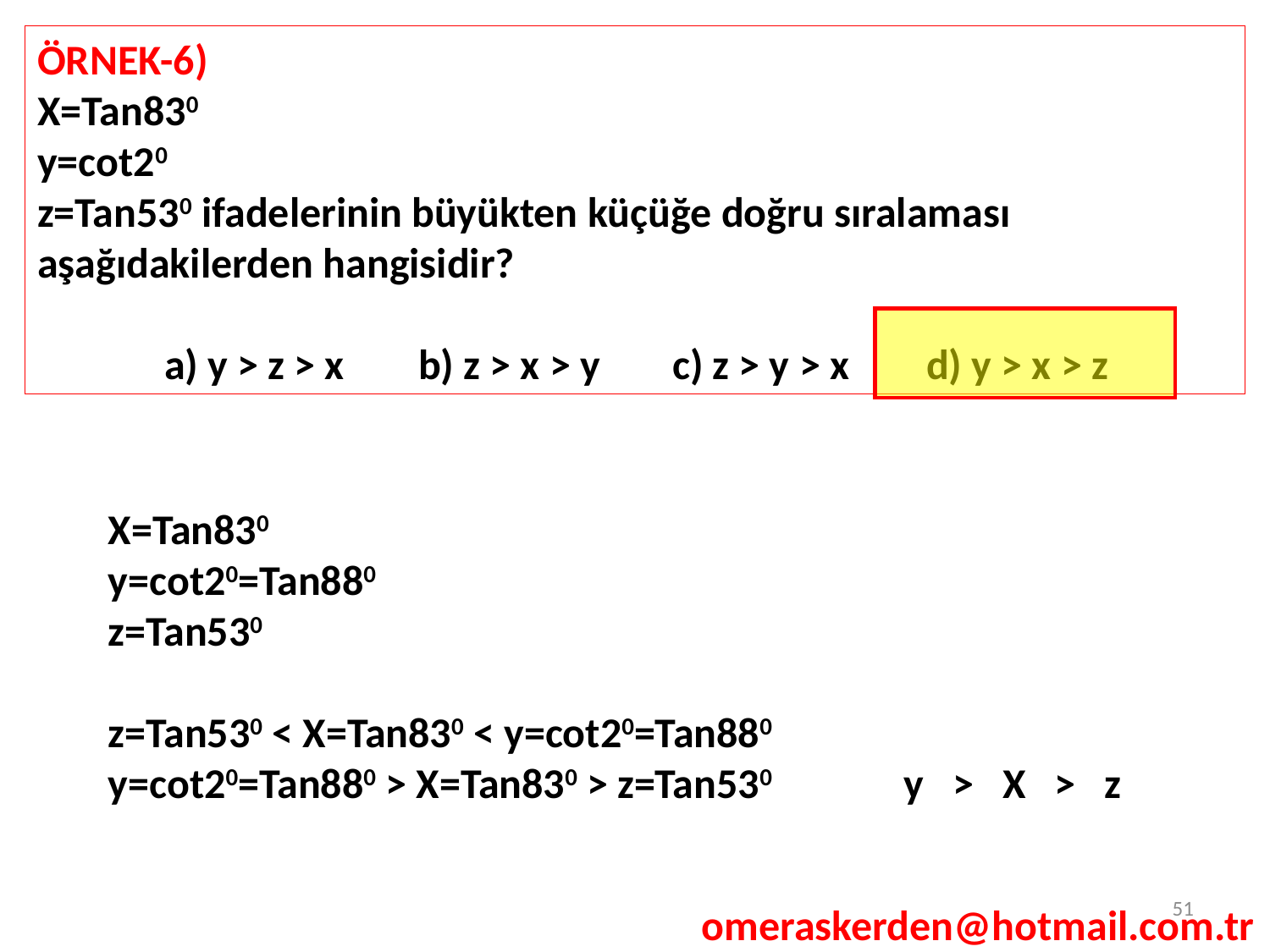

ÖRNEK-6)
X=Tan830
y=cot20
z=Tan530 ifadelerinin büyükten küçüğe doğru sıralaması aşağıdakilerden hangisidir?

	a) y > z > x     	b) z > x > y     	c) z > y > x     	d) y > x > z

X=Tan830
y=cot20=Tan880
z=Tan530

z=Tan530 < X=Tan830 < y=cot20=Tan880
y=cot20=Tan880 > X=Tan830 > z=Tan530                        y   >   X   >   z
51
omeraskerden@hotmail.com.tr